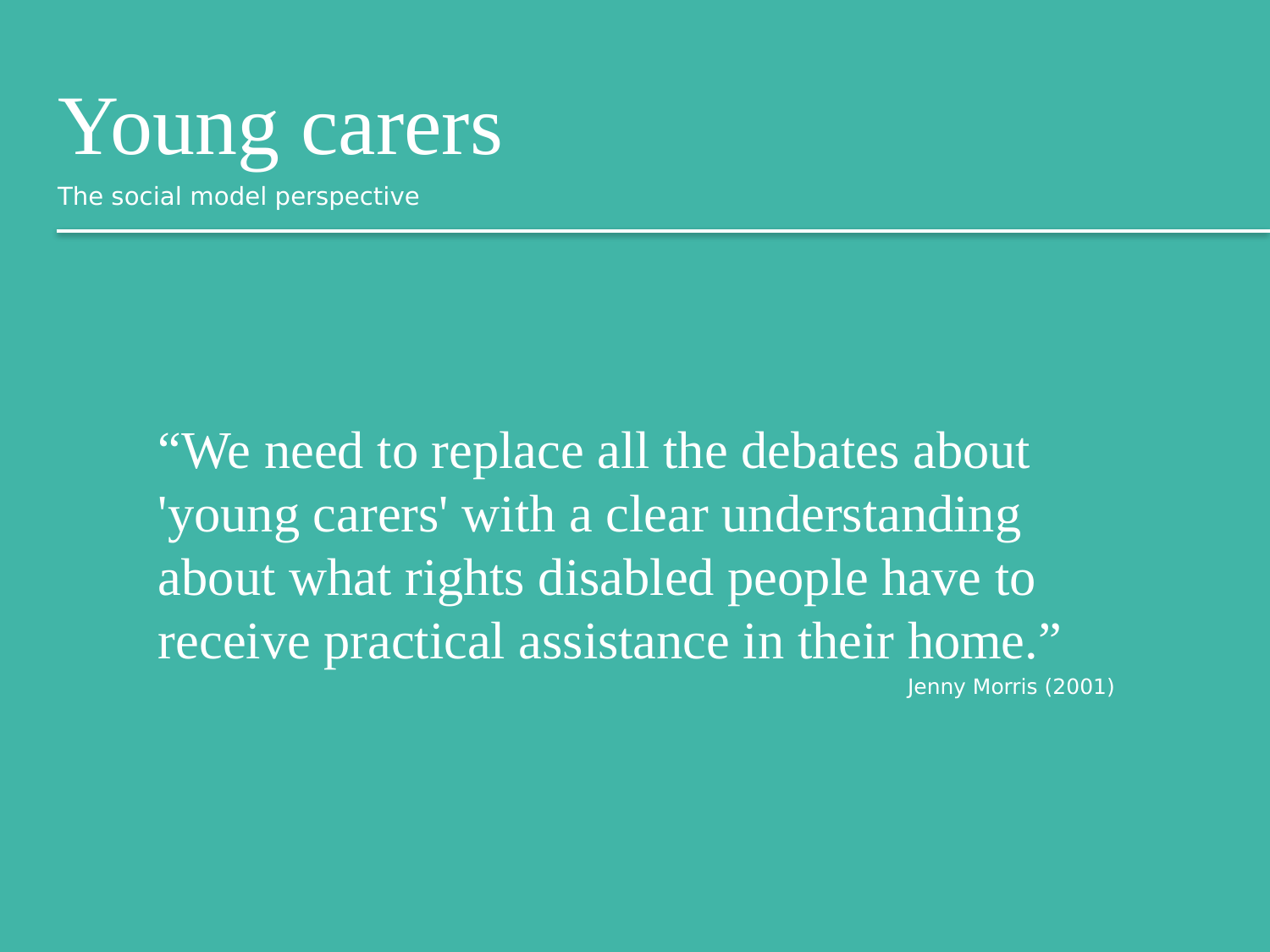

Young carers
The social model perspective
“We need to replace all the debates about 'young carers' with a clear understanding about what rights disabled people have to receive practical assistance in their home.”
Jenny Morris (2001)